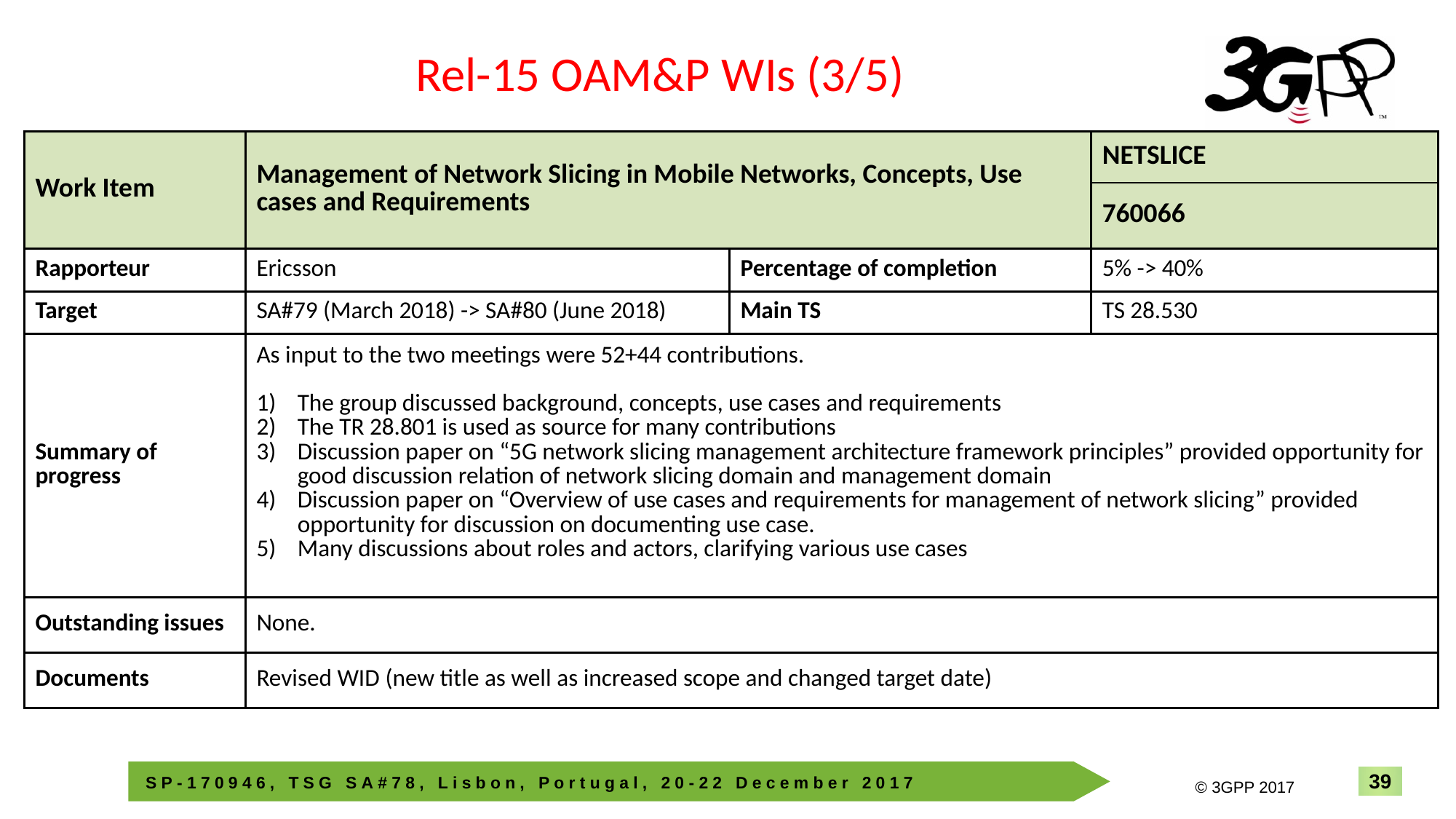

Rel-15 OAM&P WIs (3/5)
| Work Item | Management of Network Slicing in Mobile Networks, Concepts, Use cases and Requirements |  | NETSLICE |
| --- | --- | --- | --- |
|  |  |  | 760066 |
| Rapporteur | Ericsson | Percentage of completion | 5% -> 40% |
| Target | SA#79 (March 2018) -> SA#80 (June 2018) | Main TS | TS 28.530 |
| Summary of progress | As input to the two meetings were 52+44 contributions. The group discussed background, concepts, use cases and requirements The TR 28.801 is used as source for many contributions Discussion paper on “5G network slicing management architecture framework principles” provided opportunity for good discussion relation of network slicing domain and management domain Discussion paper on “Overview of use cases and requirements for management of network slicing” provided opportunity for discussion on documenting use case. Many discussions about roles and actors, clarifying various use cases |  |  |
| Outstanding issues | None. |  |  |
| Documents | Revised WID (new title as well as increased scope and changed target date) |  |  |